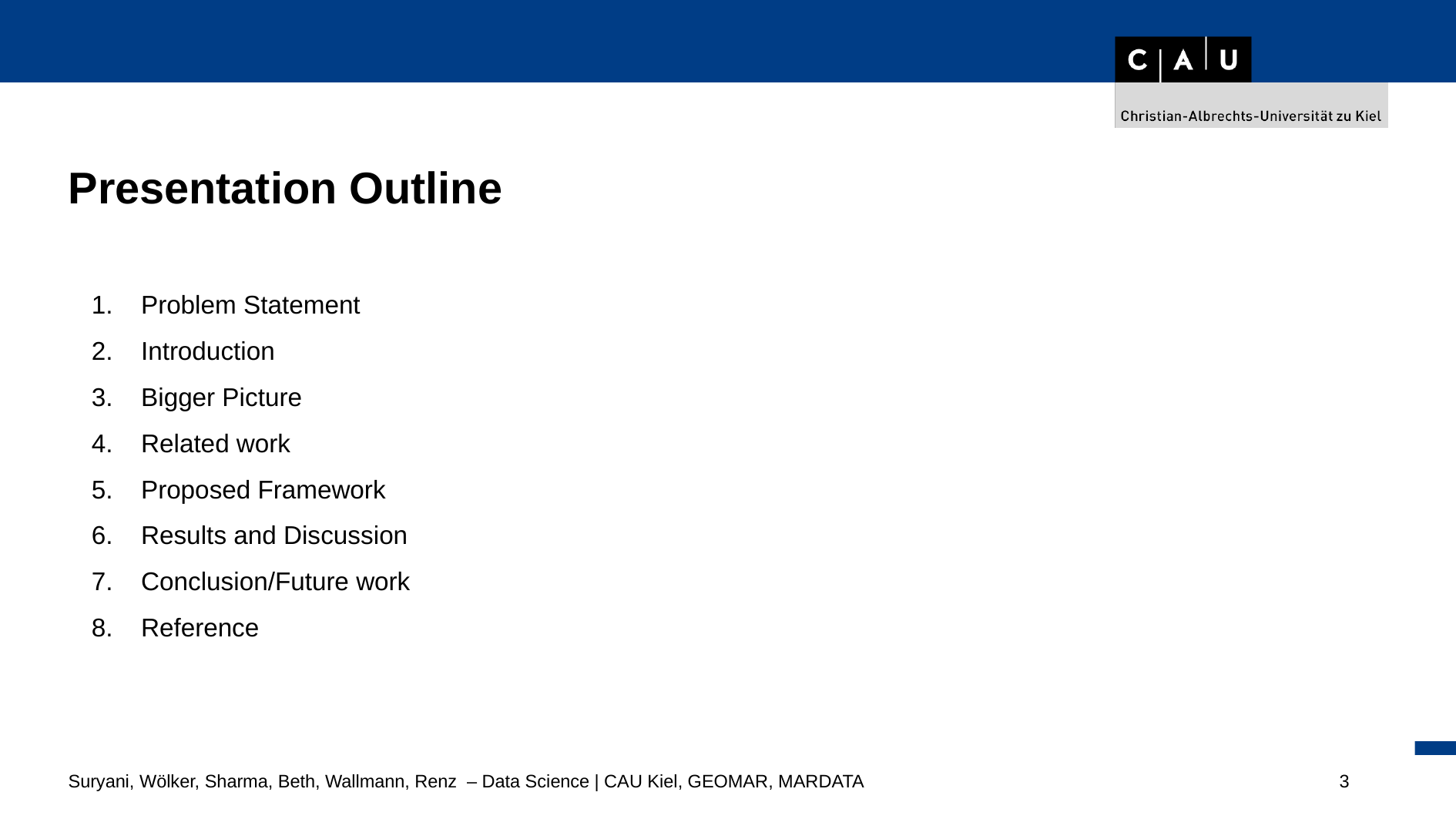

Presentation Outline
Problem Statement
Introduction
Bigger Picture
Related work
Proposed Framework
Results and Discussion
Conclusion/Future work
Reference
Suryani, Wölker, Sharma, Beth, Wallmann, Renz  – Data Science | CAU Kiel, GEOMAR, MARDATA					3